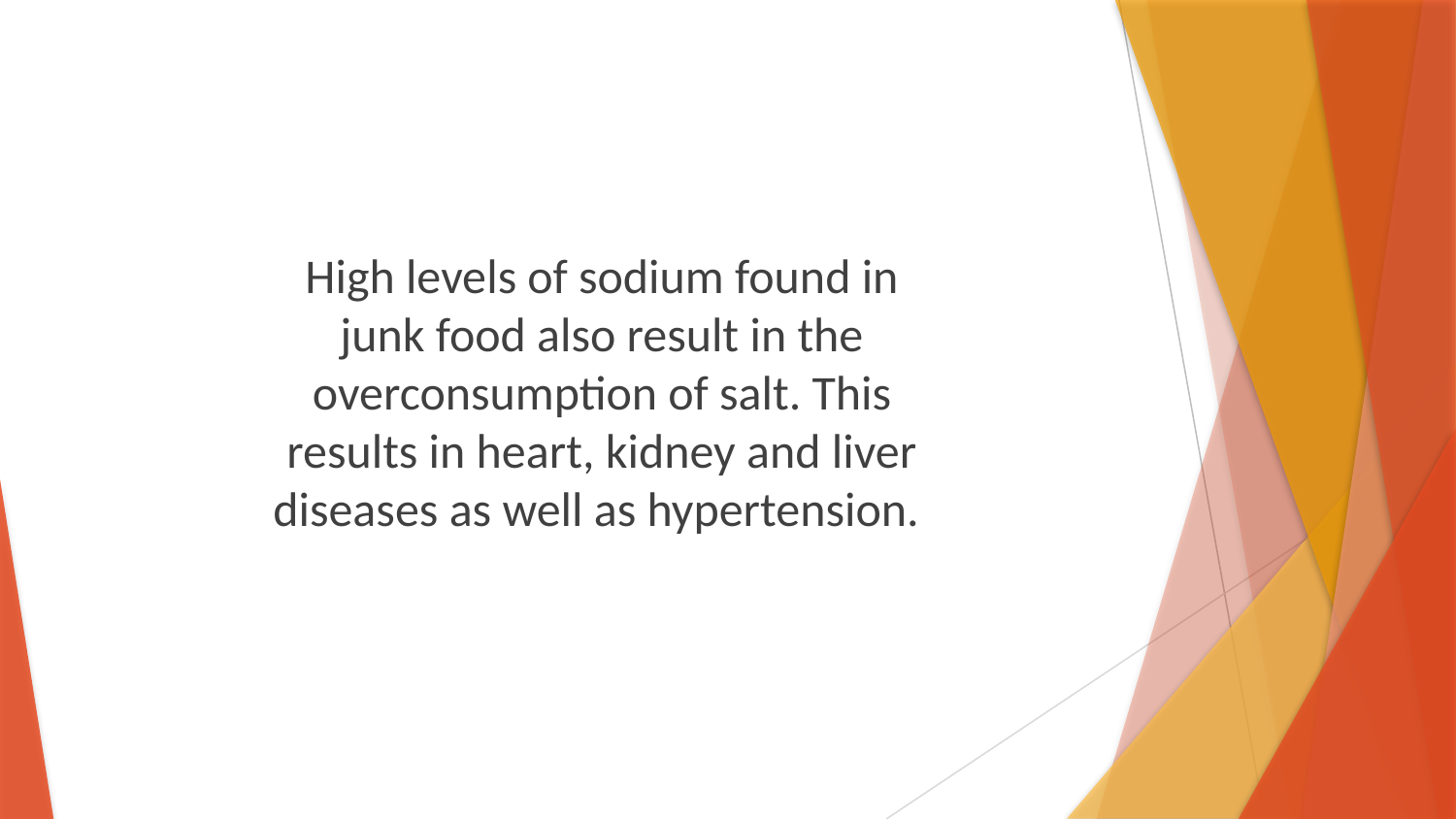

High levels of sodium found in junk food also result in the overconsumption of salt. This results in heart, kidney and liver diseases as well as hypertension.